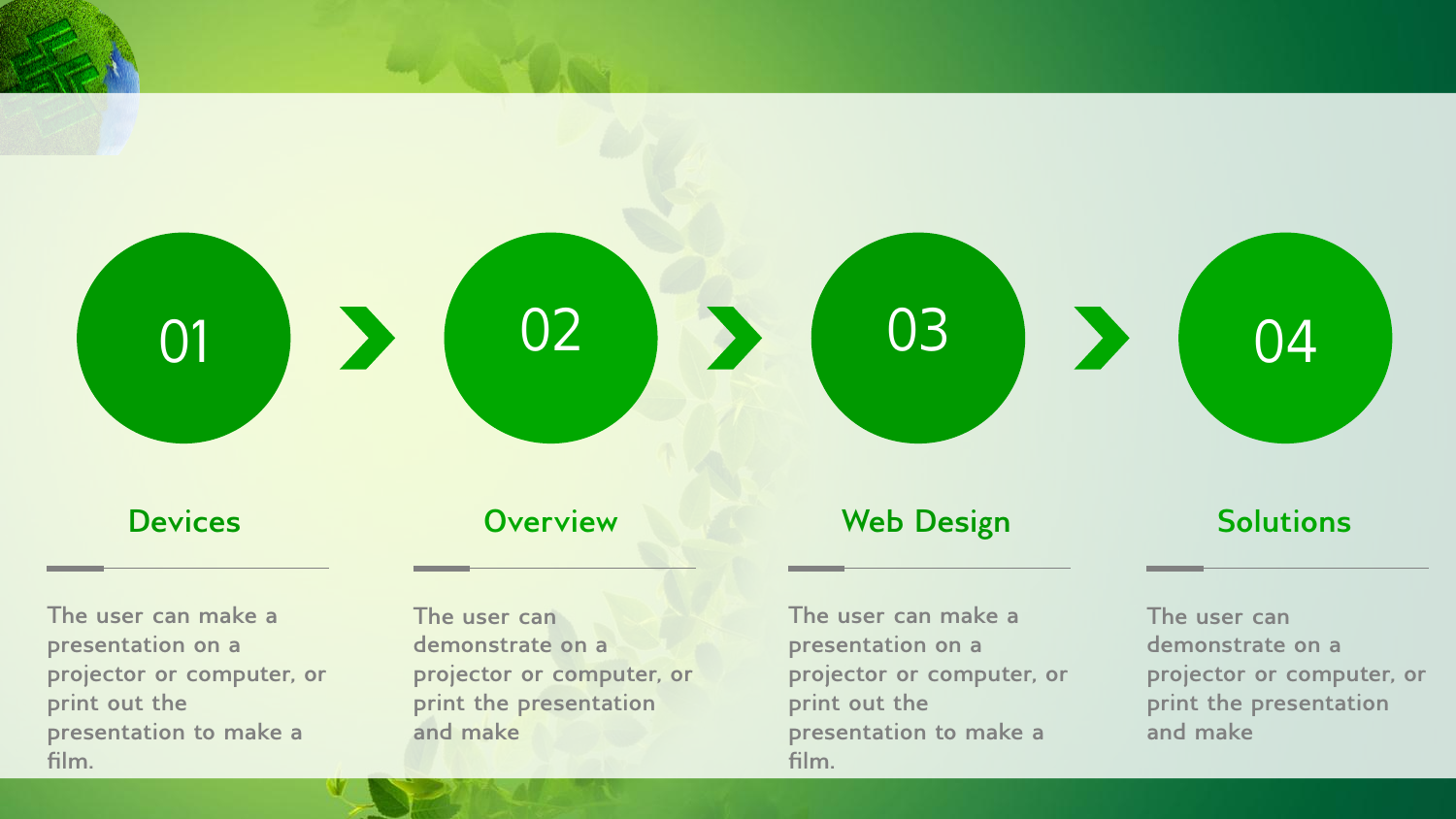

#
01
02

03

04

Devices
Overview
Web Design
Solutions
The user can make a presentation on a projector or computer, or print out the presentation to make a film.
The user can demonstrate on a projector or computer, or print the presentation and make
The user can make a presentation on a projector or computer, or print out the presentation to make a film.
The user can demonstrate on a projector or computer, or print the presentation and make